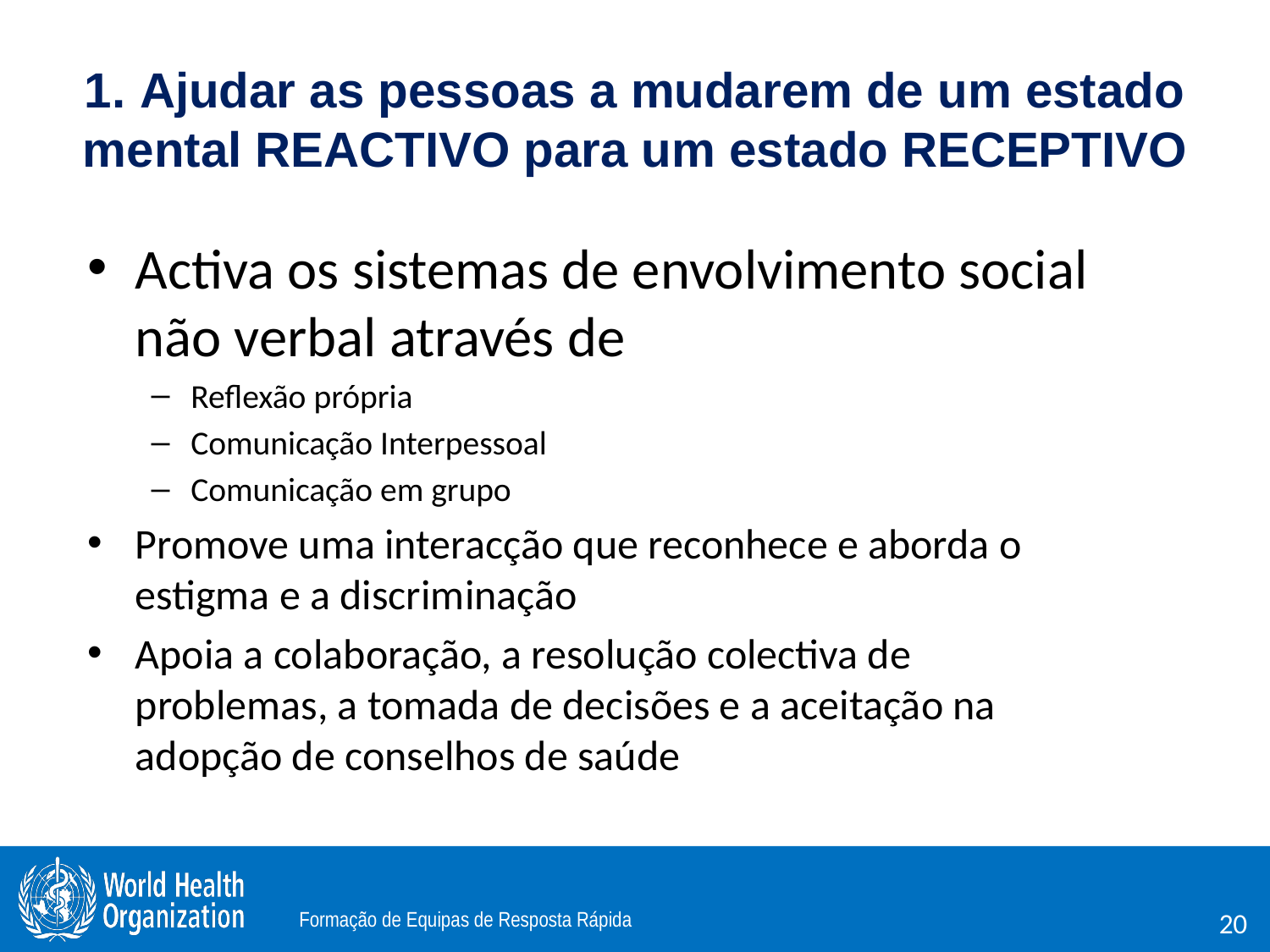

# 1. Ajudar as pessoas a mudarem de um estado mental REACTIVO para um estado RECEPTIVO
Activa os sistemas de envolvimento social não verbal através de
Reflexão própria
Comunicação Interpessoal
Comunicação em grupo
Promove uma interacção que reconhece e aborda o estigma e a discriminação
Apoia a colaboração, a resolução colectiva de problemas, a tomada de decisões e a aceitação na adopção de conselhos de saúde